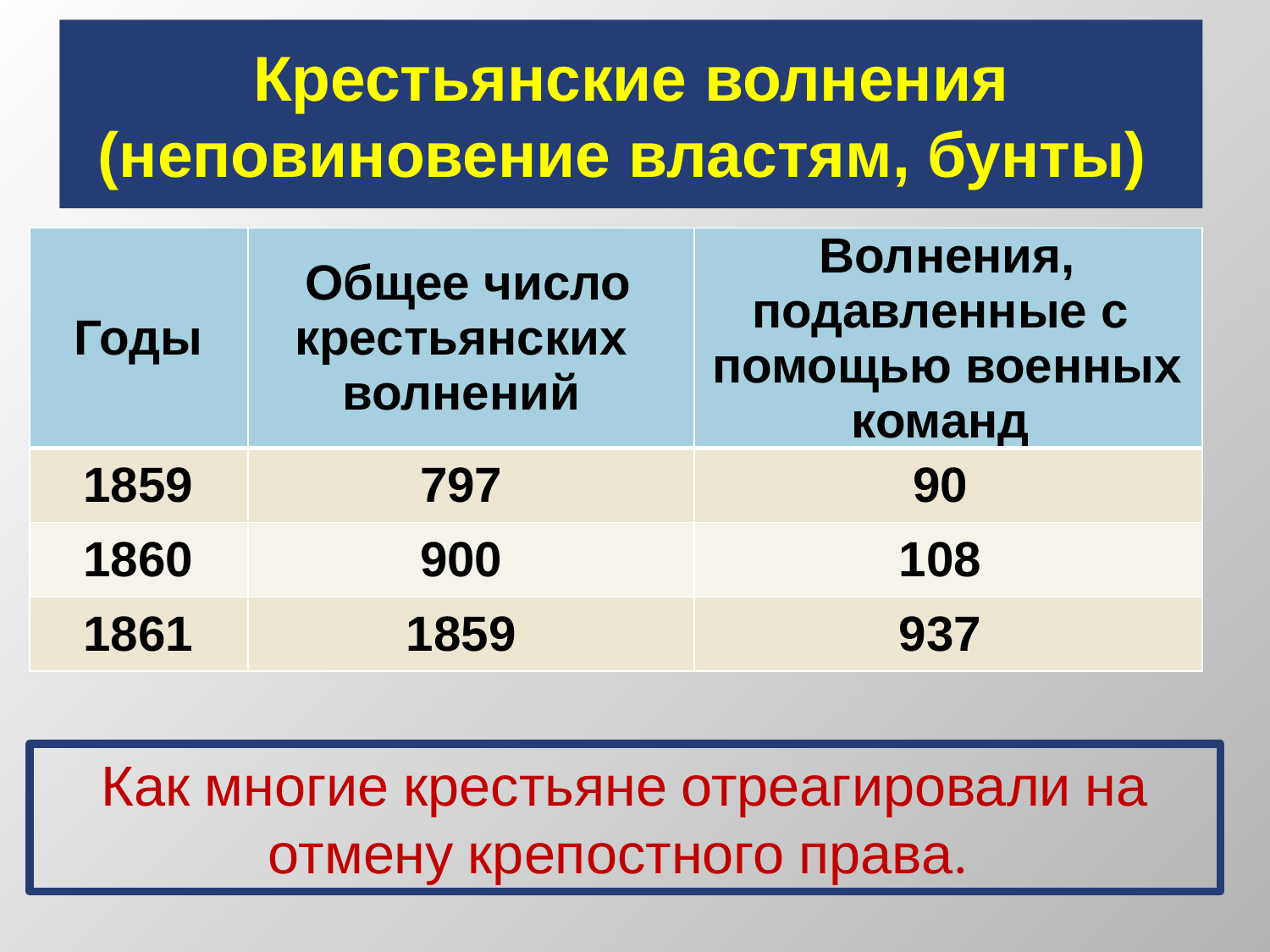

# Крестьянские волнения (неповиновение властям, бунты)
| Годы | Общее число крестьянских волнений | Волнения, подавленные с помощью военных команд |
| --- | --- | --- |
| 1859 | 797 | 90 |
| 1860 | 900 | 108 |
| 1861 | 1859 | 937 |
Как многие крестьяне отреагировали на отмену крепостного права.